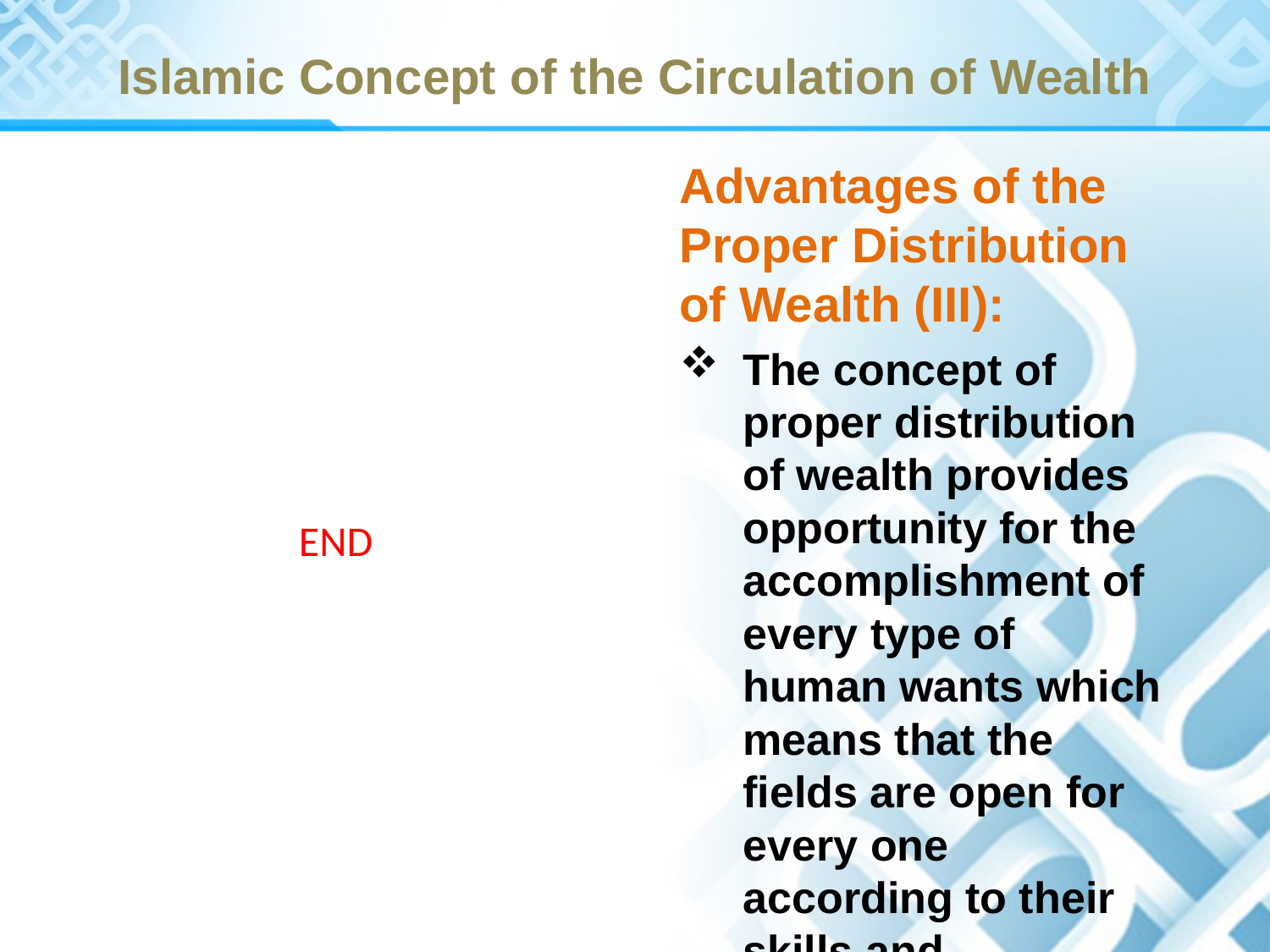

# Islamic Concept of the Circulation of Wealth
Advantages of the Proper Distribution of Wealth (III):
The concept of proper distribution of wealth provides opportunity for the accomplishment of every type of human wants which means that the fields are open for every one according to their skills and capabilities.
END